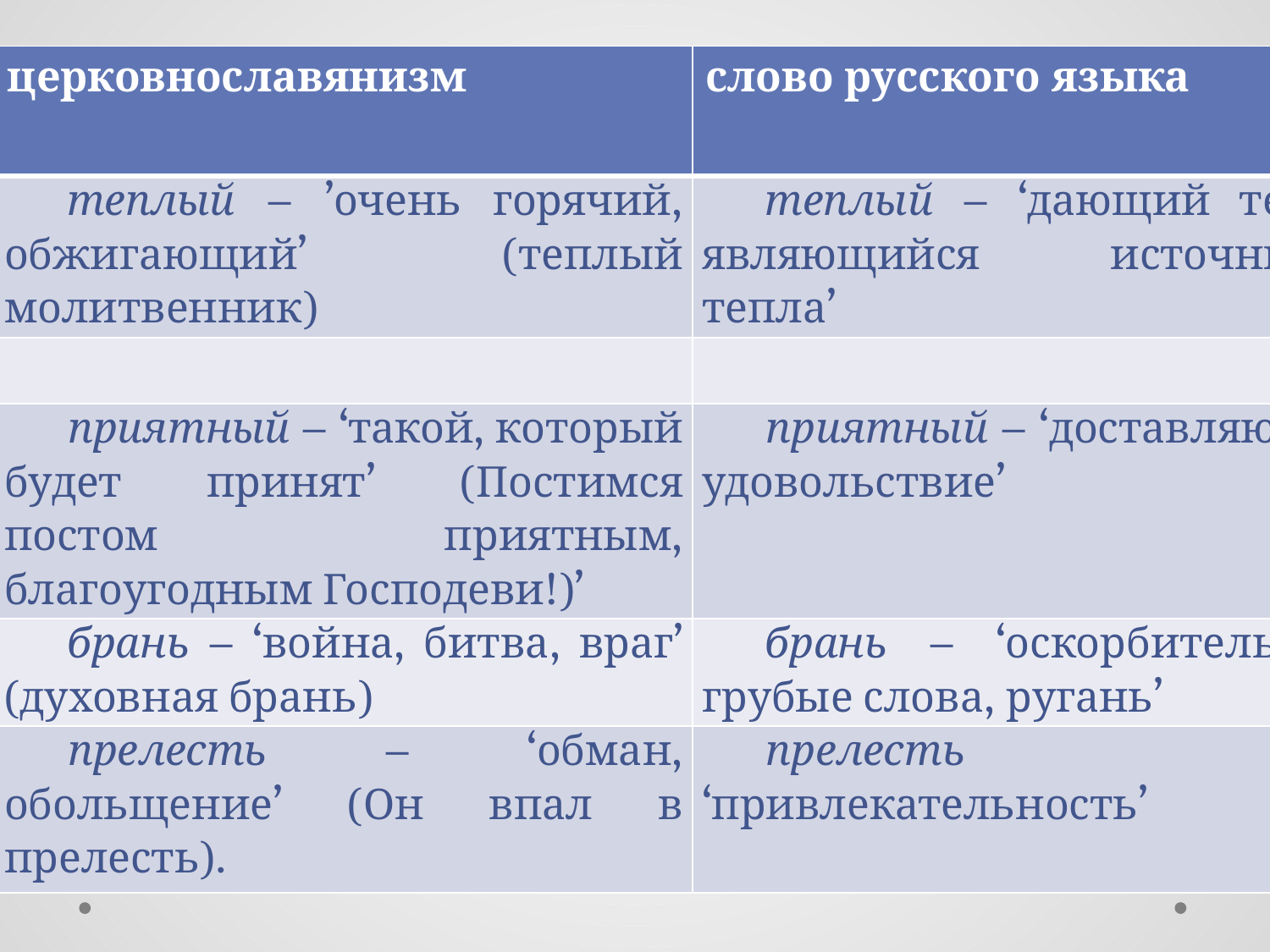

#
| церковнославянизм | слово русского языка |
| --- | --- |
| теплый – ’очень горячий, обжигающий’ (теплый молитвенник) | теплый – ‘дающий тепло, являющийся источником тепла’ |
|  |  |
| приятный – ‘такой, который будет принят’ (Постимся постом приятным, благоугодным Господеви!)’ | приятный – ‘доставляющий удовольствие’ |
| брань – ‘война, битва, враг’ (духовная брань) | брань – ‘оскорбительные, грубые слова, ругань’ |
| прелесть – ‘обман, обольщение’ (Он впал в прелесть). | прелесть – ‘привлекательность’ |